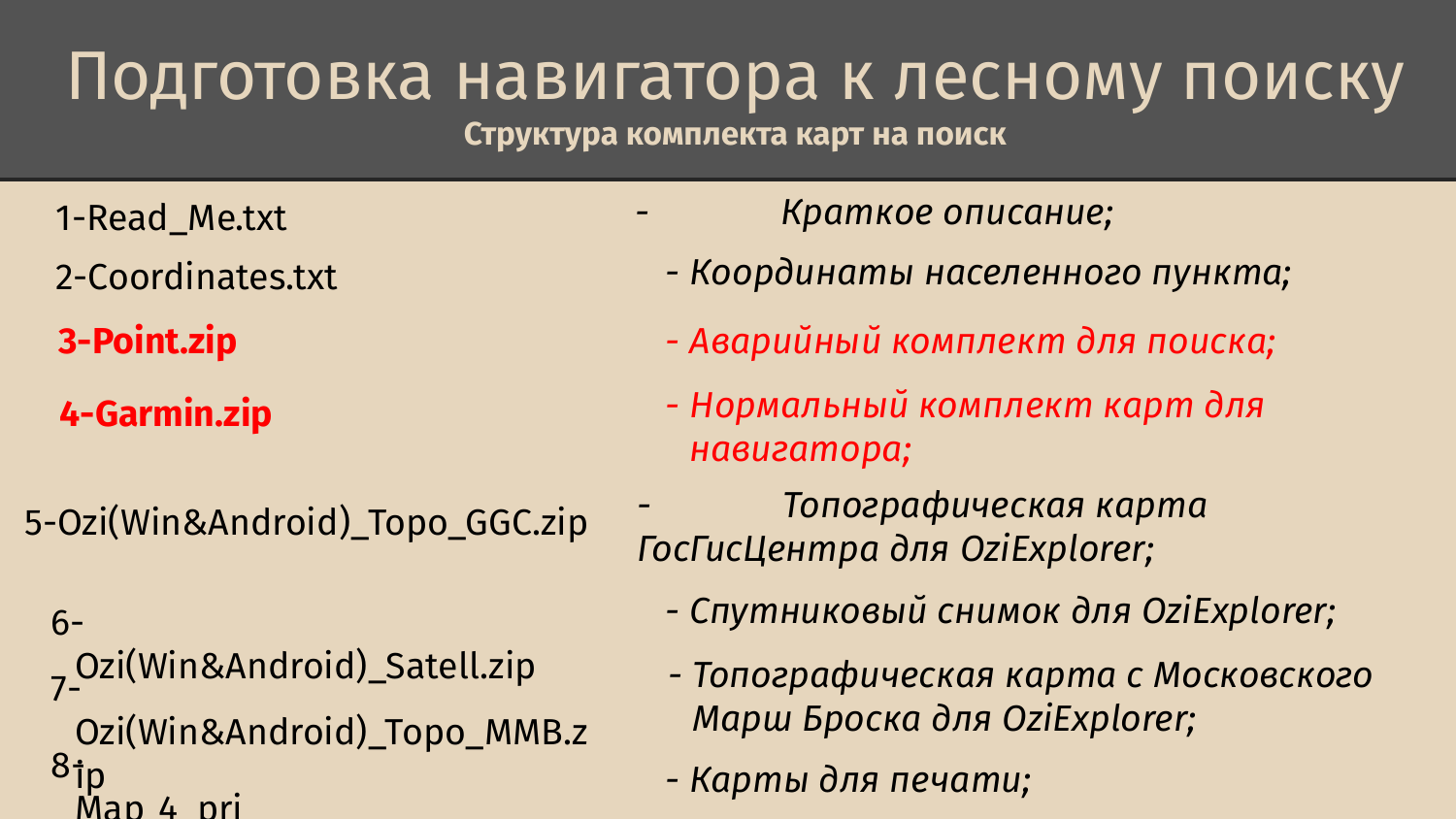

# Подготовка навигатора к лесному поиску
Структура комплекта карт на поиск
1-Read_Me.txt
-	Краткое описание;
- 	Координаты населенного пункта;

2-Coordinates.txt

-	Аварийный комплект для поиска;

3-Point.zip
-	Нормальный комплект карт для навигатора;
4-Garmin.zip
-	Топографическая карта     ГосГисЦентра для OziExplorer;

5-Ozi(Win&Android)_Topo_GGC.zip
-	Спутниковый снимок для OziExplorer;
6-Ozi(Win&Android)_Satell.zip
-	Топографическая карта с Московского Марш Броска для OziExplorer;
7-Ozi(Win&Android)_Topo_MMB.zip
8-Map_4_print
- 	Карты для печати;
9-Search tracks
- 	Архивы данных с поиска.